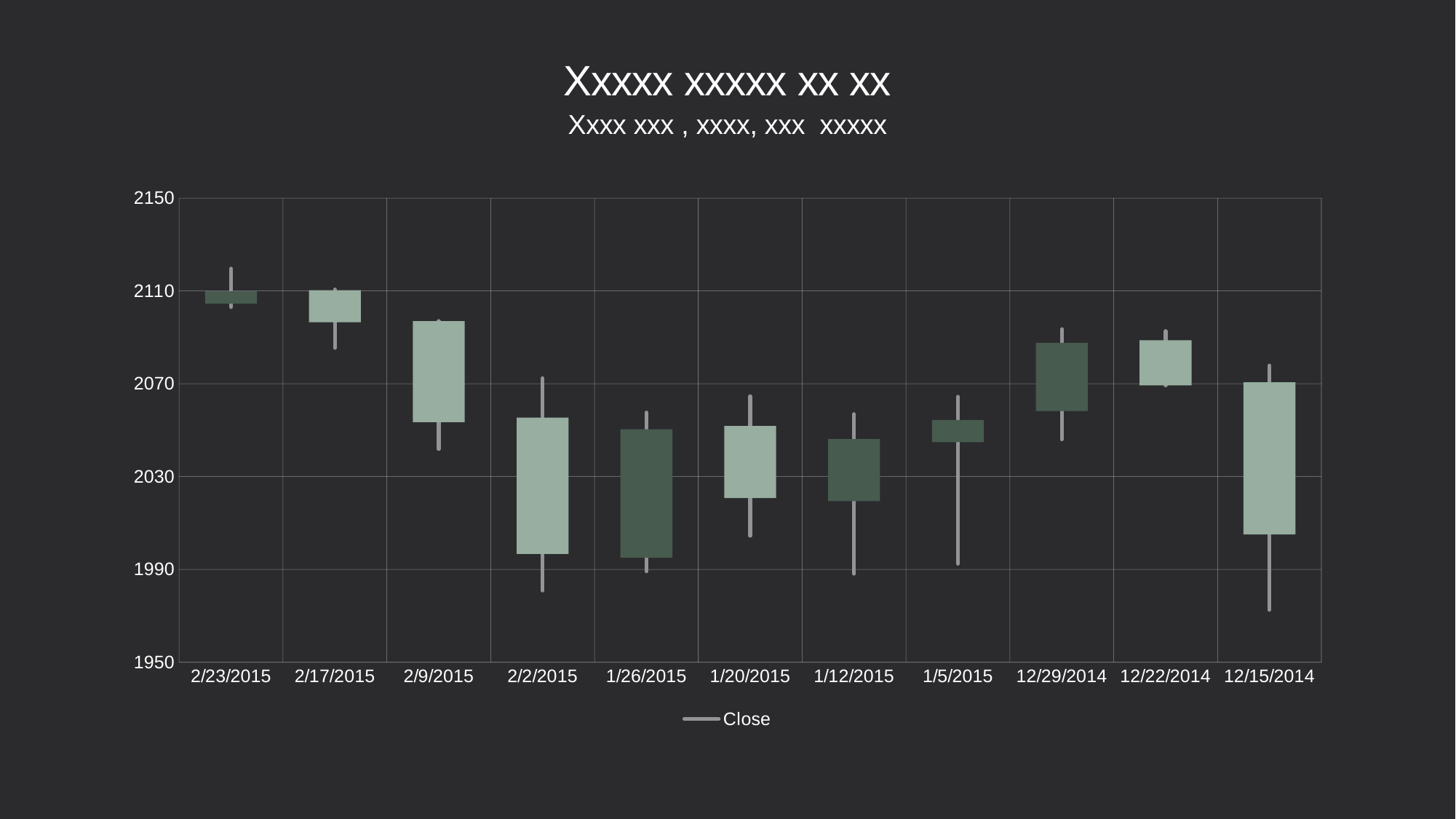

# Xxxxx xxxxx xx xx
Xxxx xxx , xxxx, xxx  xxxxx

[unsupported chart]